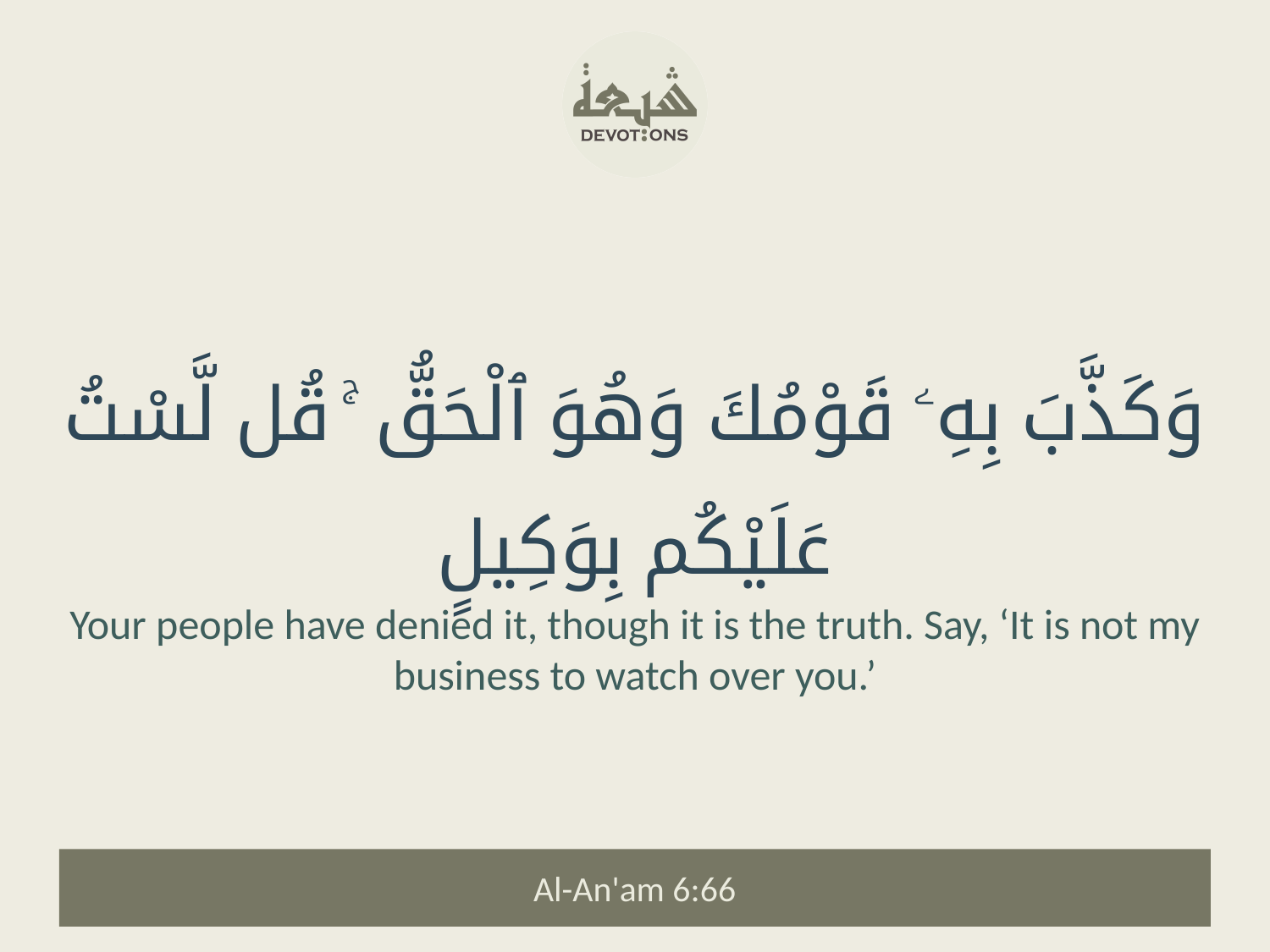

وَكَذَّبَ بِهِۦ قَوْمُكَ وَهُوَ ٱلْحَقُّ ۚ قُل لَّسْتُ عَلَيْكُم بِوَكِيلٍ
Your people have denied it, though it is the truth. Say, ‘It is not my business to watch over you.’
Al-An'am 6:66